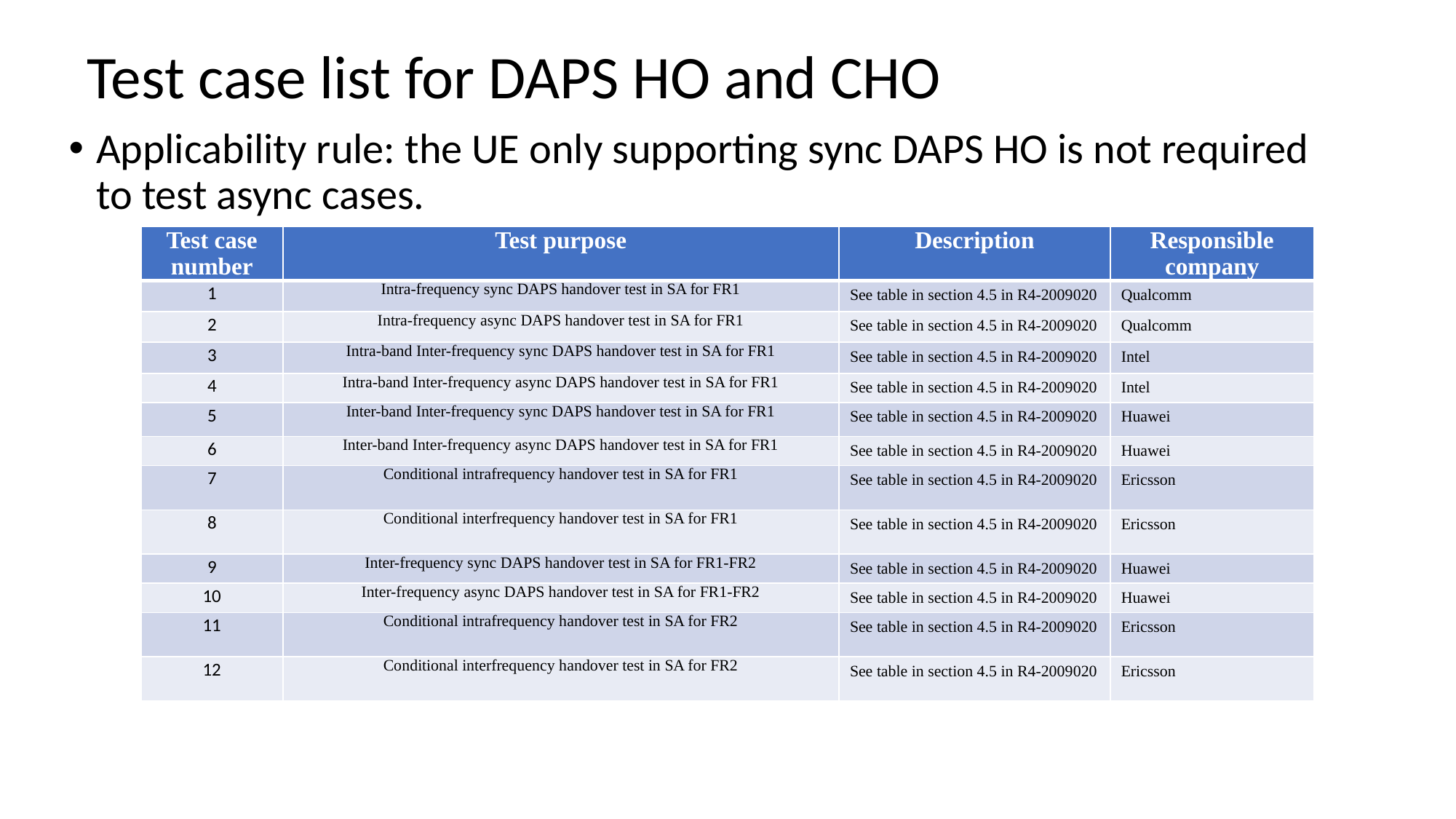

# Test case list for DAPS HO and CHO
Applicability rule: the UE only supporting sync DAPS HO is not required to test async cases.

| Test case number | Test purpose | Description | Responsible company |
| --- | --- | --- | --- |
| 1 | Intra-frequency sync DAPS handover test in SA for FR1 | See table in section 4.5 in R4-2009020 | Qualcomm |
| 2 | Intra-frequency async DAPS handover test in SA for FR1 | See table in section 4.5 in R4-2009020 | Qualcomm |
| 3 | Intra-band Inter-frequency sync DAPS handover test in SA for FR1 | See table in section 4.5 in R4-2009020 | Intel |
| 4 | Intra-band Inter-frequency async DAPS handover test in SA for FR1 | See table in section 4.5 in R4-2009020 | Intel |
| 5 | Inter-band Inter-frequency sync DAPS handover test in SA for FR1 | See table in section 4.5 in R4-2009020 | Huawei |
| 6 | Inter-band Inter-frequency async DAPS handover test in SA for FR1 | See table in section 4.5 in R4-2009020 | Huawei |
| 7 | Conditional intrafrequency handover test in SA for FR1 | See table in section 4.5 in R4-2009020 | Ericsson |
| 8 | Conditional interfrequency handover test in SA for FR1 | See table in section 4.5 in R4-2009020 | Ericsson |
| 9 | Inter-frequency sync DAPS handover test in SA for FR1-FR2 | See table in section 4.5 in R4-2009020 | Huawei |
| 10 | Inter-frequency async DAPS handover test in SA for FR1-FR2 | See table in section 4.5 in R4-2009020 | Huawei |
| 11 | Conditional intrafrequency handover test in SA for FR2 | See table in section 4.5 in R4-2009020 | Ericsson |
| 12 | Conditional interfrequency handover test in SA for FR2 | See table in section 4.5 in R4-2009020 | Ericsson |